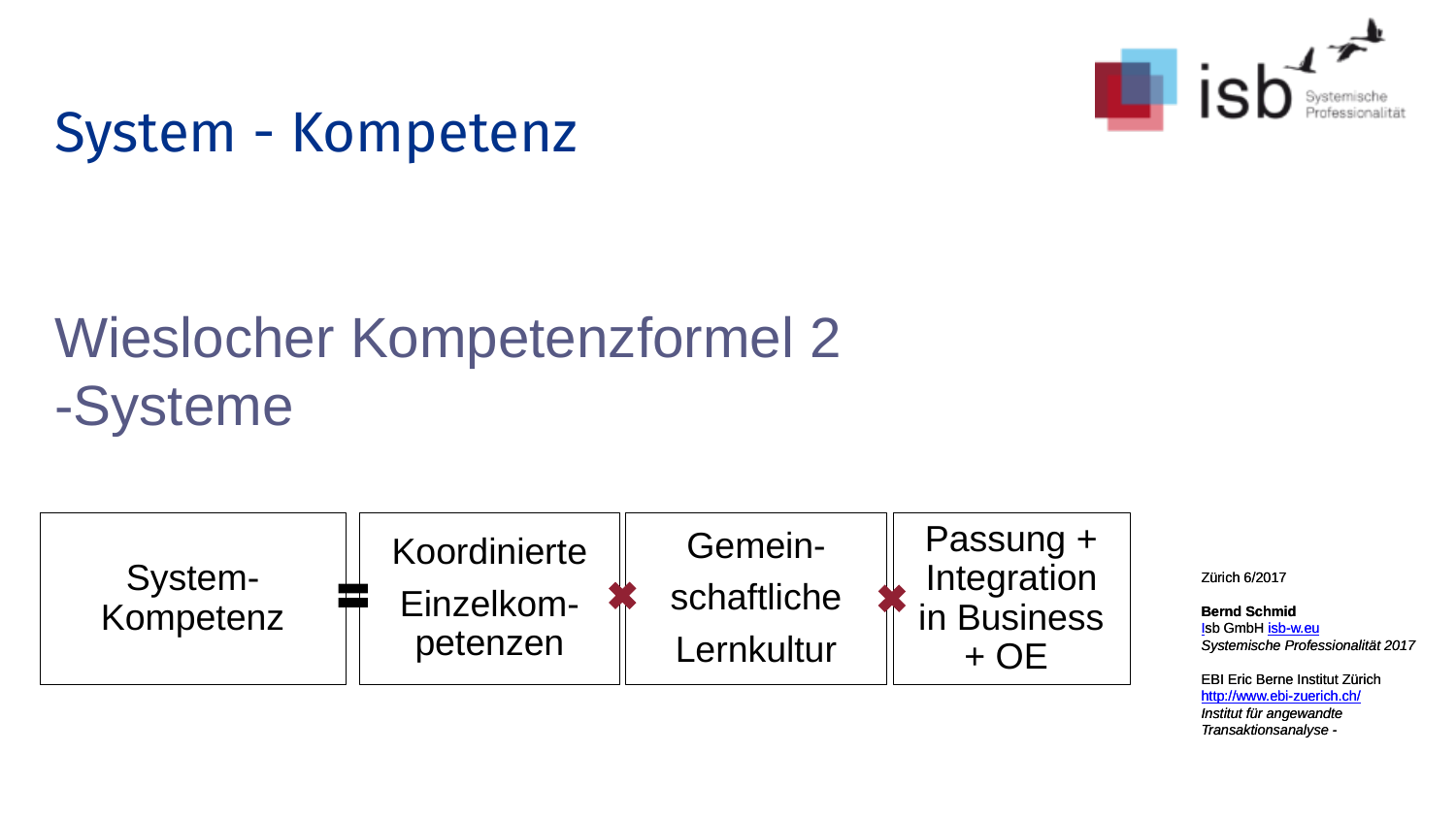

System - Kompetenz
# Wieslocher Kompetenzformel 2 -Systeme
Passung + Integration in Business + OE
Gemein-
schaftliche
Lernkultur
System- Kompetenz
Koordinierte
Einzelkom-petenzen

Zürich 6/2017
Bernd Schmid
Isb GmbH isb-w.eu
Systemische Professionalität 2017

EBI Eric Berne Institut Zürich
http://www.ebi-zuerich.ch/
Institut für angewandte Transaktionsanalyse -